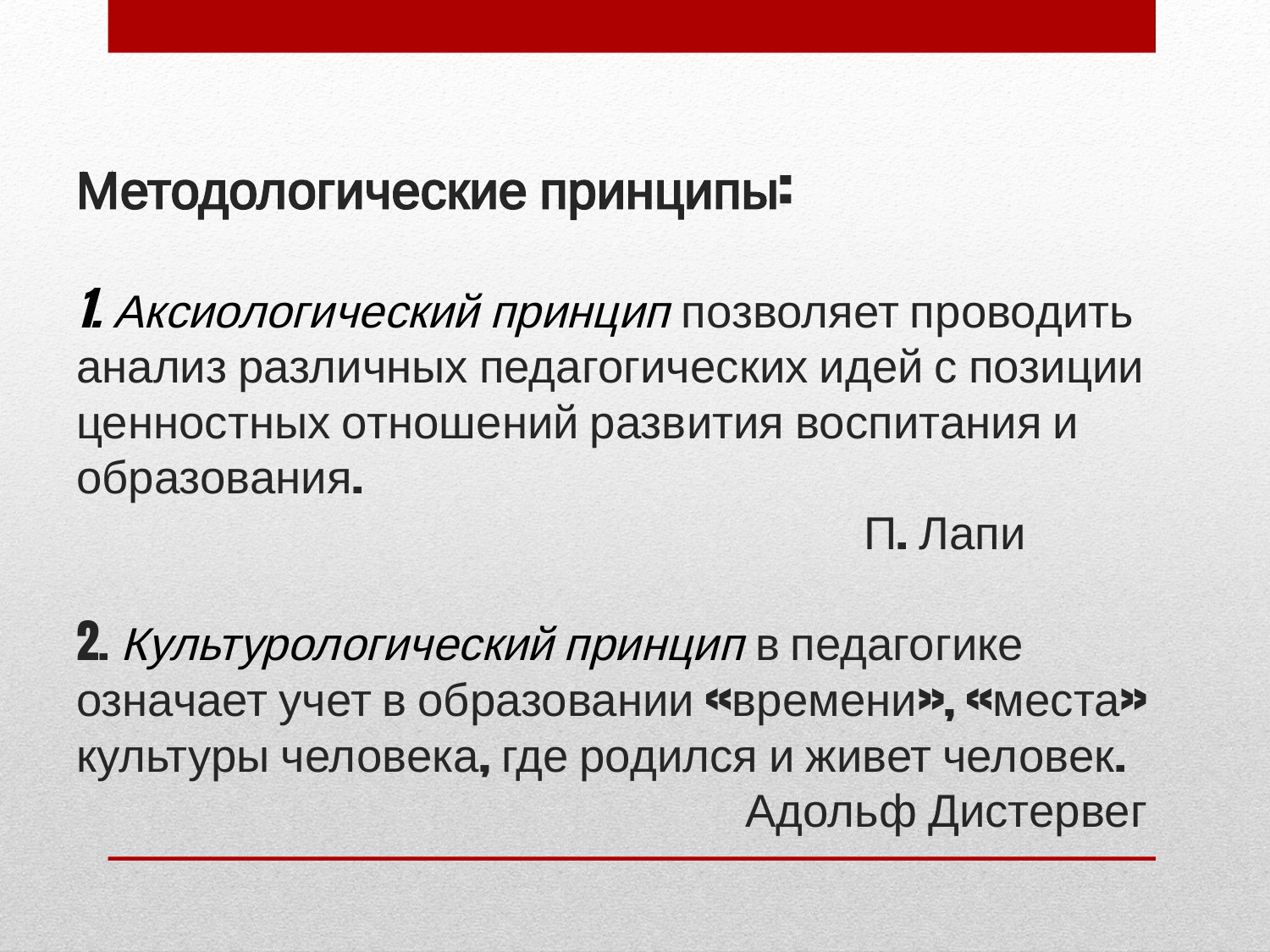

# Методологические принципы: 1. Аксиологический принцип позволяет проводить анализ различных педагогических идей с позиции ценностных отношений развития воспитания и образования. П. Лапи 2. Культурологический принцип в педагогике означает учет в образовании «времени», «места» культуры человека, где родился и живет человек. Адольф Дистервег